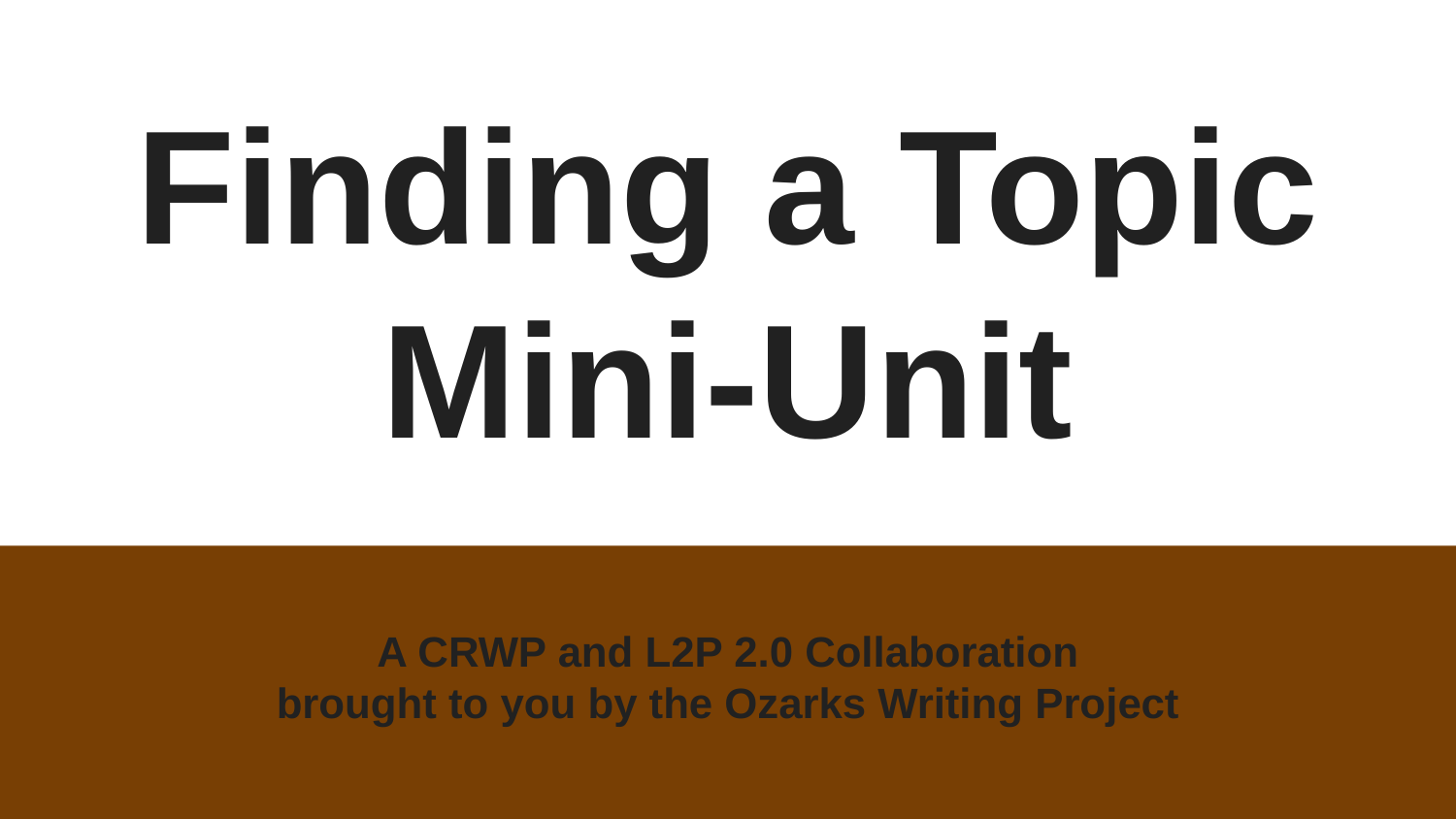

# Finding a Topic Mini-Unit
A CRWP and L2P 2.0 Collaboration
brought to you by the Ozarks Writing Project